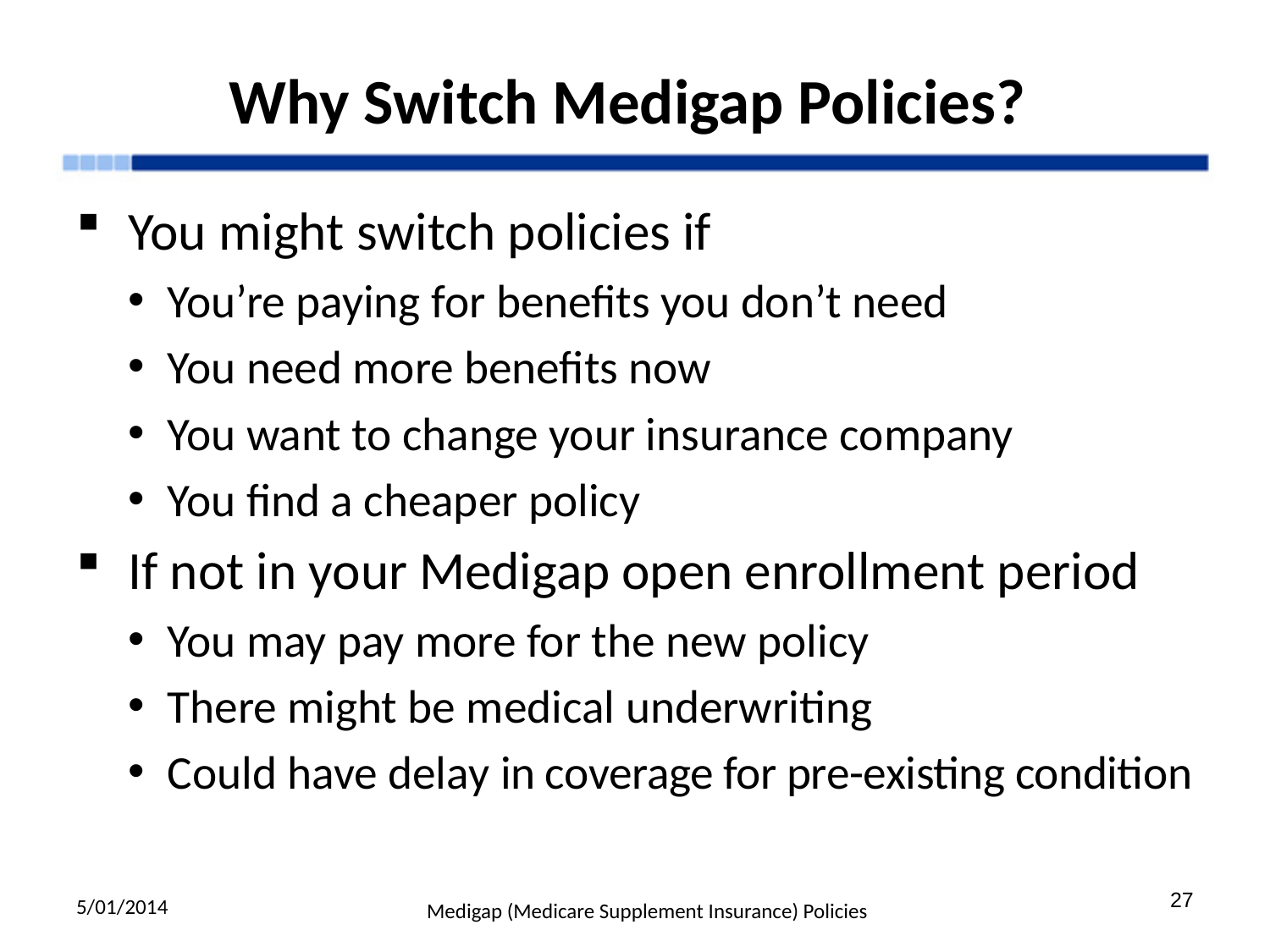

# Why Switch Medigap Policies?
You might switch policies if
You’re paying for benefits you don’t need
You need more benefits now
You want to change your insurance company
You find a cheaper policy
If not in your Medigap open enrollment period
You may pay more for the new policy
There might be medical underwriting
Could have delay in coverage for pre-existing condition

5/01/2014
27
Medigap (Medicare Supplement Insurance) Policies